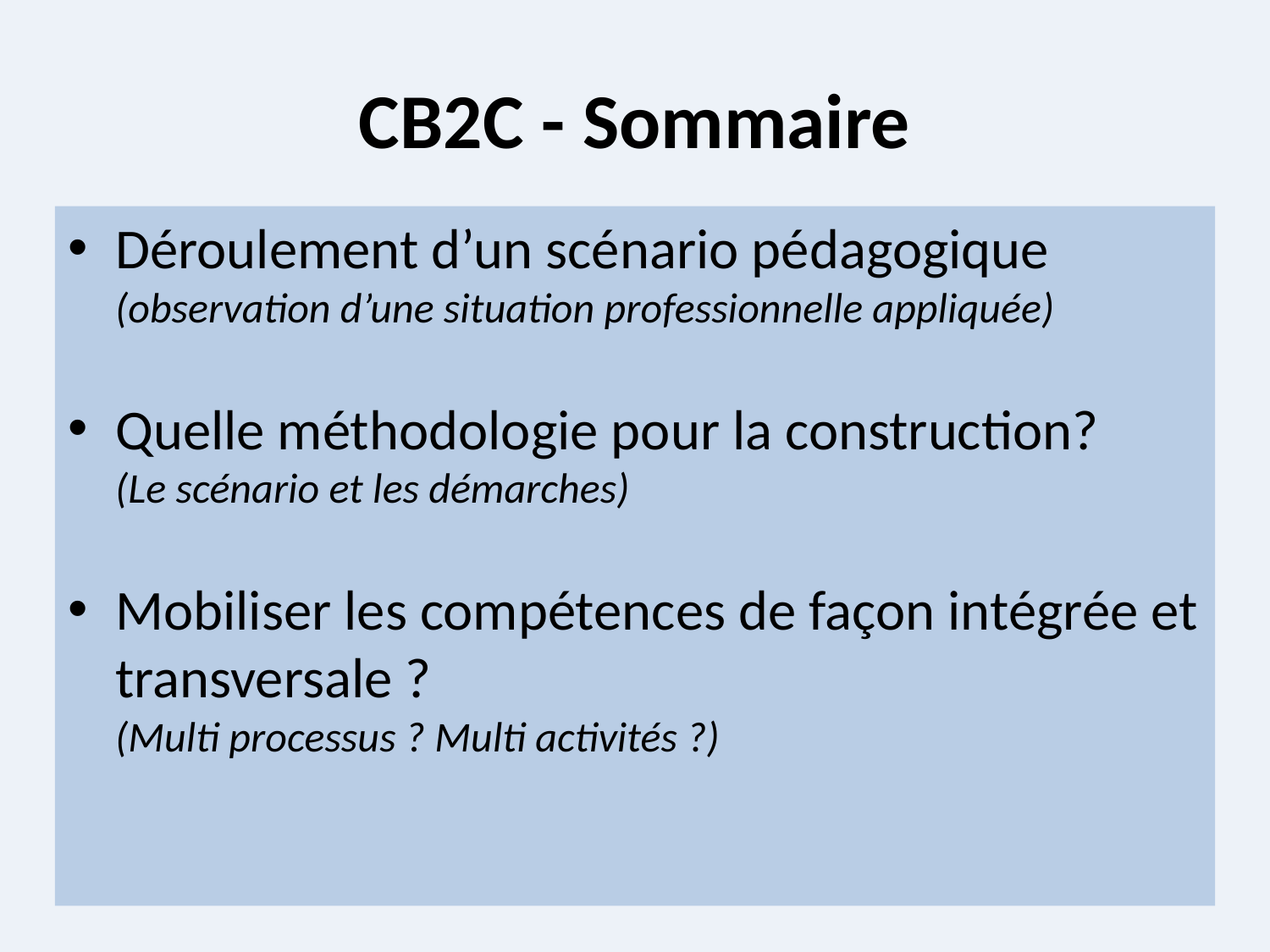

# CB2C - Sommaire
Déroulement d’un scénario pédagogique (observation d’une situation professionnelle appliquée)
Quelle méthodologie pour la construction?
(Le scénario et les démarches)
Mobiliser les compétences de façon intégrée et transversale ?
(Multi processus ? Multi activités ?)